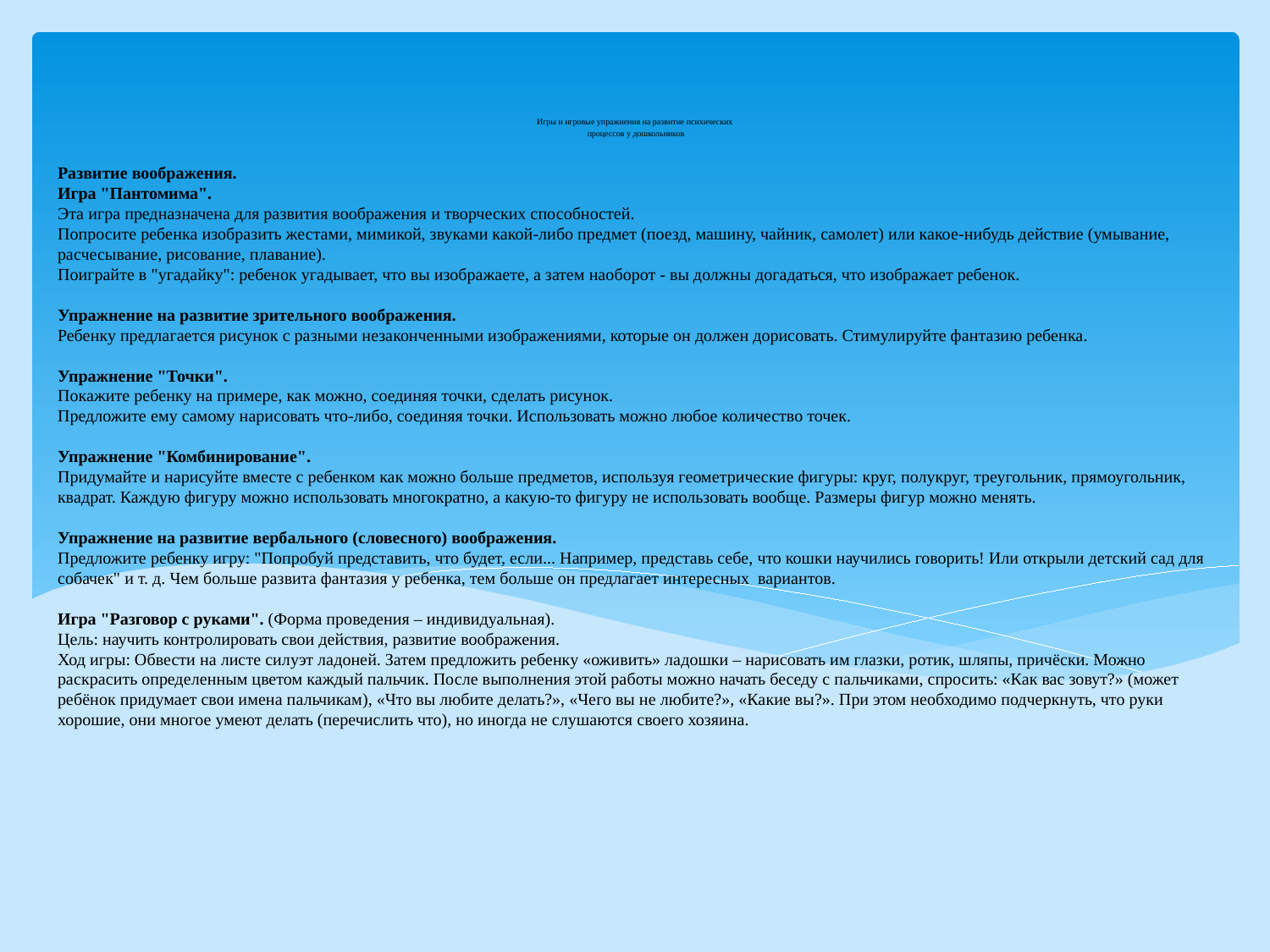

Игры и игровые упражнения на развитие психических
 процессов у дошкольников

# Развитие воображения. Игра "Пантомима". Эта игра предназначена для развития воображения и творческих способностей. Попросите ребенка изобразить жестами, мимикой, звуками какой-либо предмет (поезд, машину, чайник, самолет) или какое-нибудь действие (умывание, расчесывание, рисование, плавание). Поиграйте в "угадайку": ребенок угадывает, что вы изображаете, а затем наоборот - вы должны догадаться, что изображает ребенок. Упражнение на развитие зрительного воображения. Ребенку предлагается рисунок с разными незаконченными изображениями, которые он должен дорисовать. Стимулируйте фантазию ребенка. Упражнение "Точки". Покажите ребенку на примере, как можно, соединяя точки, сделать рисунок. Предложите ему самому нарисовать что-либо, соединяя точки. Использовать можно любое количество точек. Упражнение "Комбинирование". Придумайте и нарисуйте вместе с ребенком как можно больше предметов, используя геометрические фигуры: круг, полукруг, треугольник, прямоугольник, квадрат. Каждую фигуру можно использовать многократно, а какую-то фигуру не использовать вообще. Размеры фигур можно менять.   Упражнение на развитие вербального (словесного) воображения. Предложите ребенку игру: "Попробуй представить, что будет, если... Например, представь себе, что кошки научились говорить! Или открыли детский сад для собачек" и т. д. Чем больше развита фантазия у ребенка, тем больше он предлагает интересных  вариантов. Игра "Разговор с руками". (Форма проведения – индивидуальная). Цель: научить контролировать свои действия, развитие воображения. Ход игры: Обвести на листе силуэт ладоней. Затем предложить ребенку «оживить» ладошки – нарисовать им глазки, ротик, шляпы, причёски. Можно раскрасить определенным цветом каждый пальчик. После выполнения этой работы можно начать беседу с пальчиками, спросить: «Как вас зовут?» (может ребёнок придумает свои имена пальчикам), «Что вы любите делать?», «Чего вы не любите?», «Какие вы?». При этом необходимо подчеркнуть, что руки хорошие, они многое умеют делать (перечислить что), но иногда не слушаются своего хозяина.